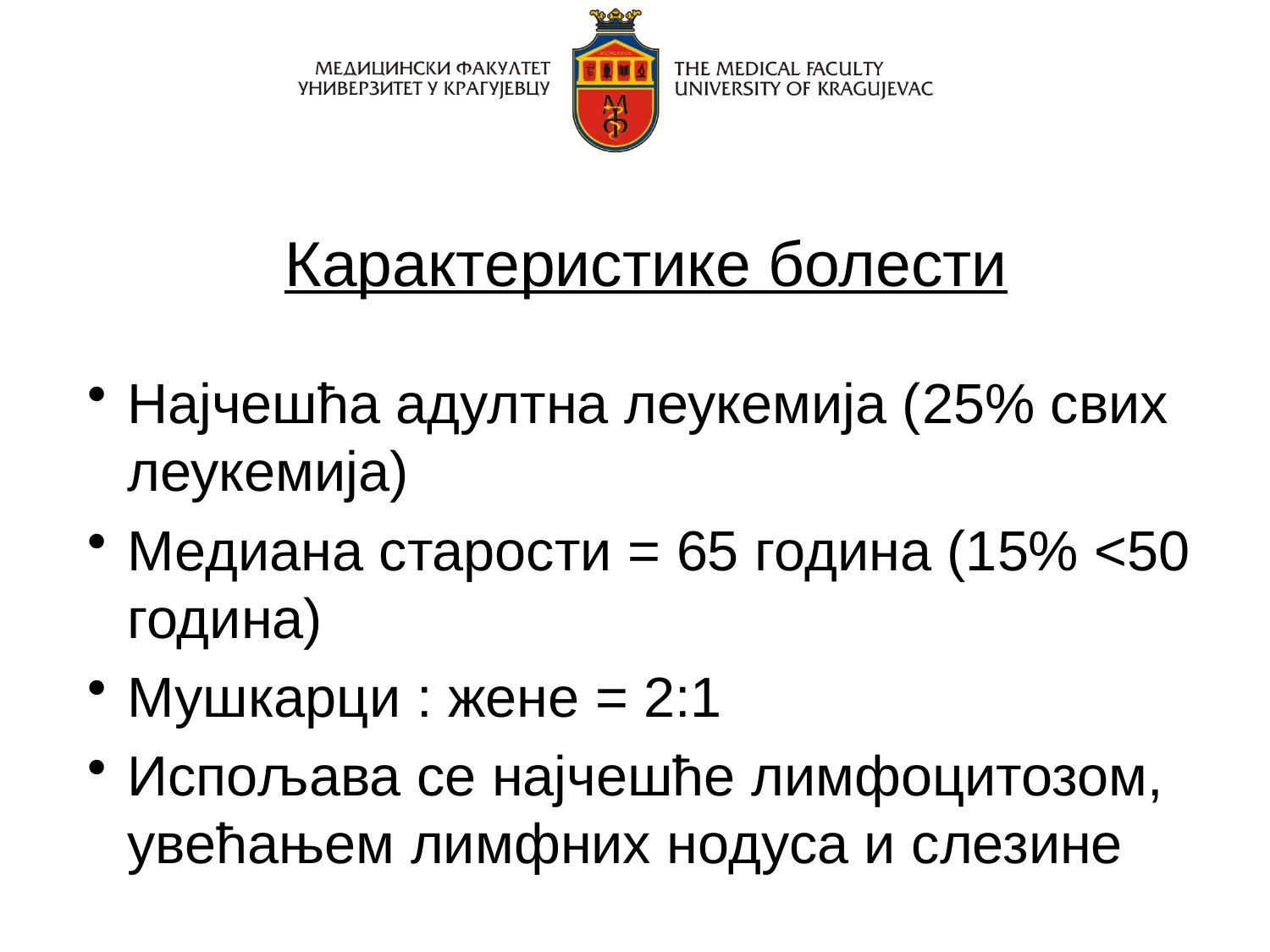

# Карактеристике болести

Најчешћа адултна леукемија (25% свих леукемија)
Медиана старости = 65 година (15% <50 година)
Мушкарци : жене = 2:1
Испољава се најчешће лимфоцитозом, увећањем лимфних нодуса и слезине